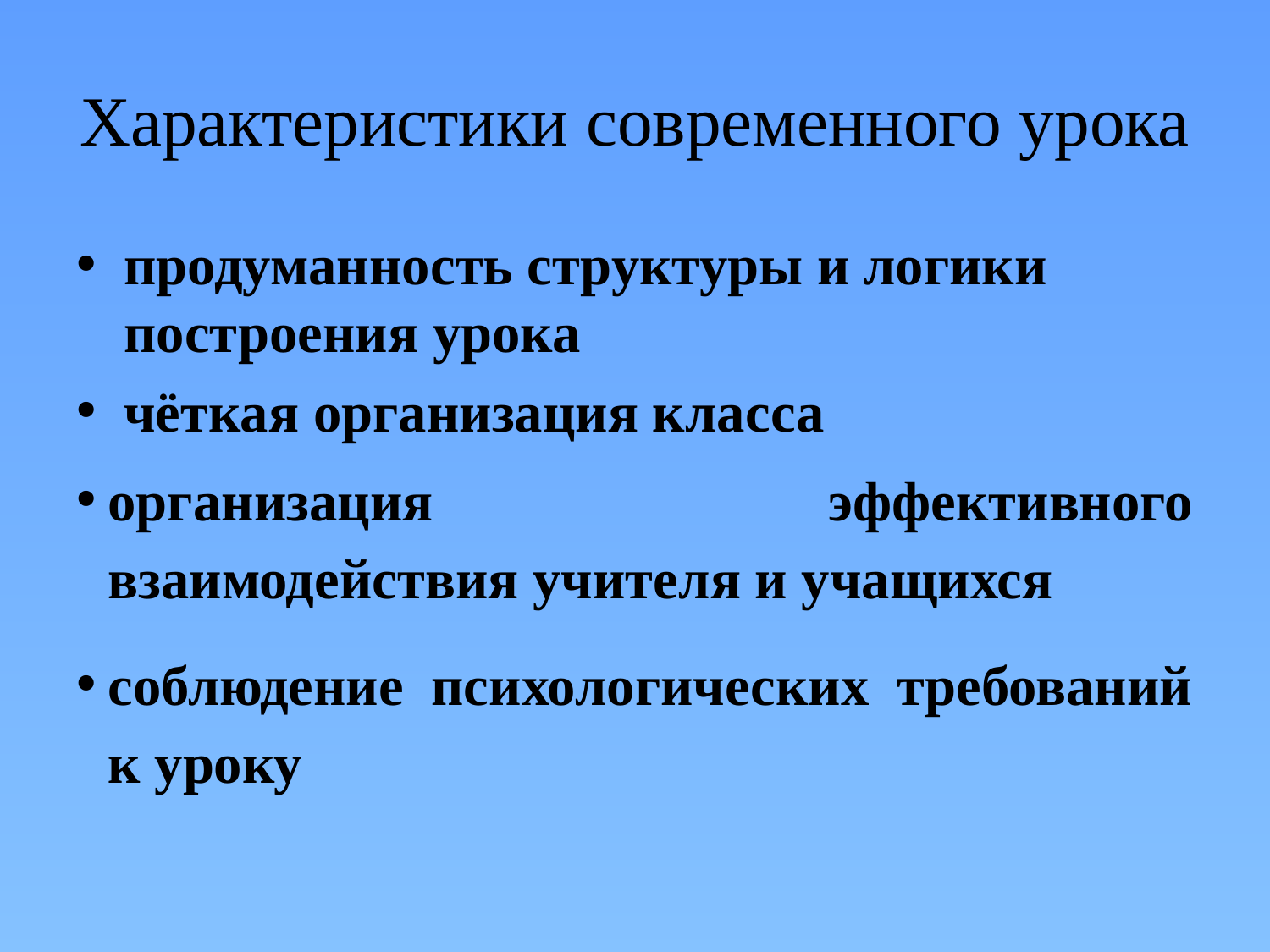

# Характеристики современного урока
продуманность структуры и логики построения урока
чёткая организация класса
организация эффективного взаимодействия учителя и учащихся
соблюдение психологических требований к уроку